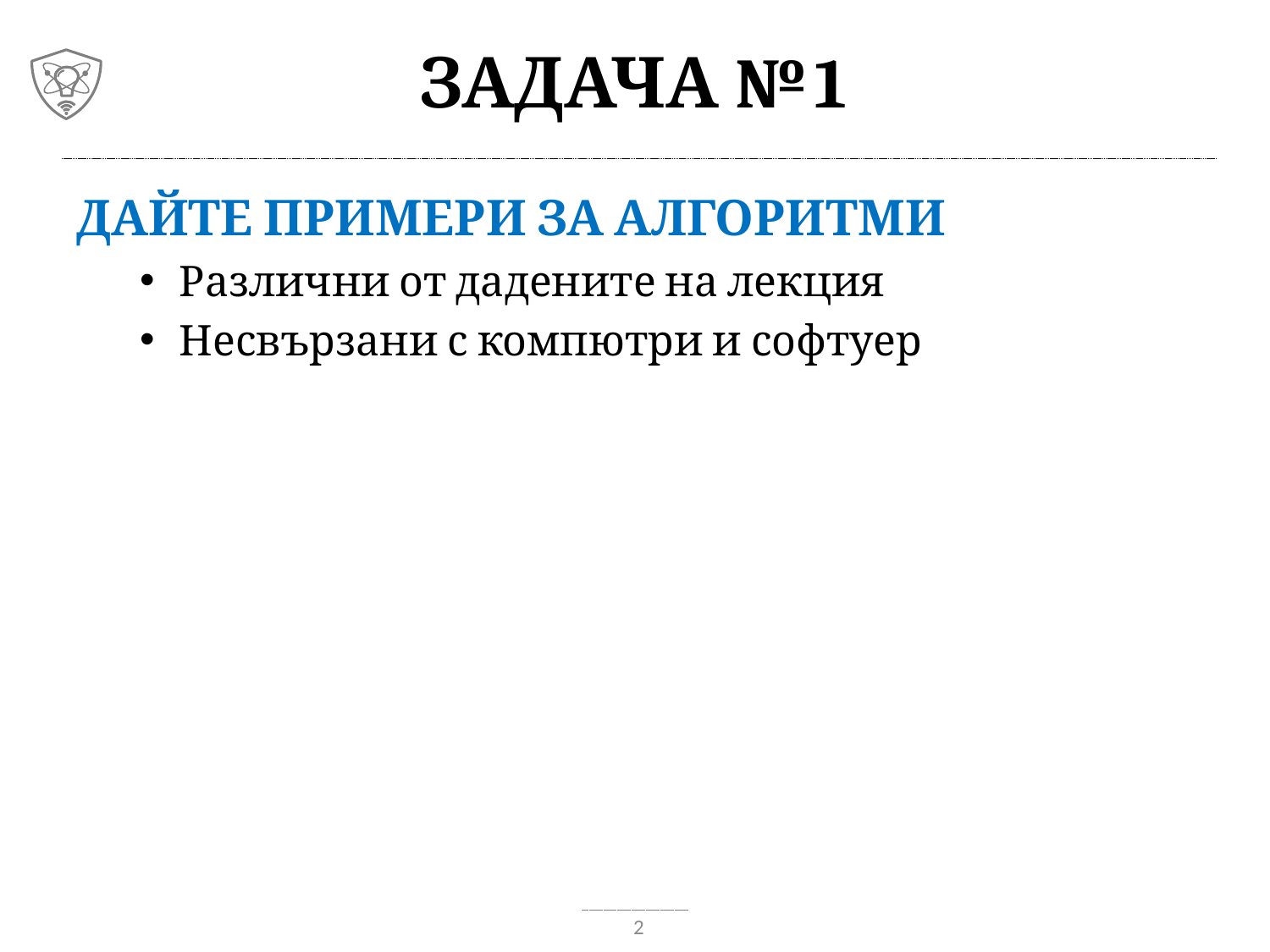

# Задача №1
Дайте примери за алгоритми
Различни от дадените на лекция
Несвързани с компютри и софтуер
2